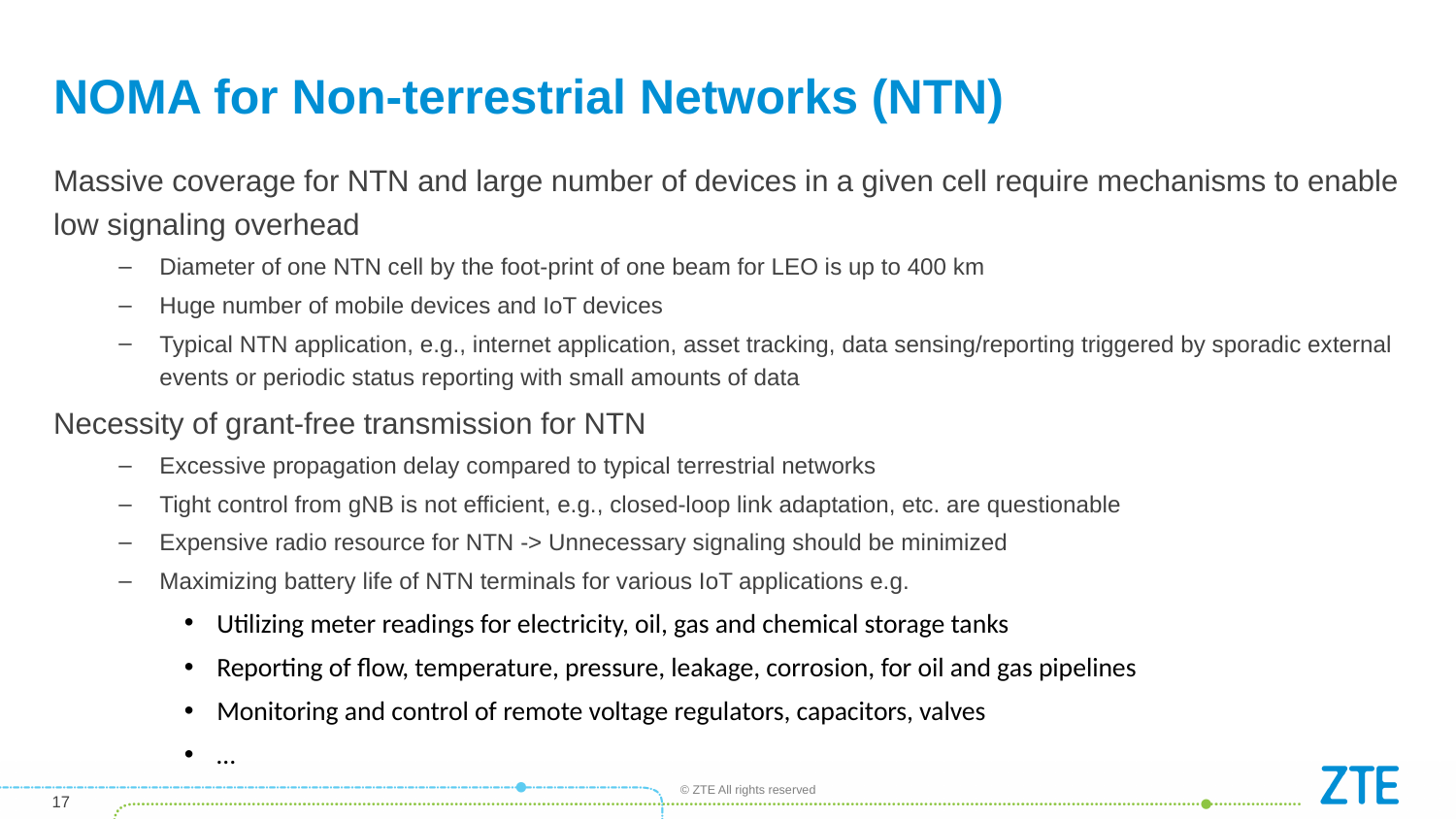

# NOMA for Non-terrestrial Networks (NTN)
Massive coverage for NTN and large number of devices in a given cell require mechanisms to enable low signaling overhead
Diameter of one NTN cell by the foot-print of one beam for LEO is up to 400 km
Huge number of mobile devices and IoT devices
Typical NTN application, e.g., internet application, asset tracking, data sensing/reporting triggered by sporadic external events or periodic status reporting with small amounts of data
Necessity of grant-free transmission for NTN
Excessive propagation delay compared to typical terrestrial networks
Tight control from gNB is not efficient, e.g., closed-loop link adaptation, etc. are questionable
Expensive radio resource for NTN -> Unnecessary signaling should be minimized
Maximizing battery life of NTN terminals for various IoT applications e.g.
Utilizing meter readings for electricity, oil, gas and chemical storage tanks
Reporting of flow, temperature, pressure, leakage, corrosion, for oil and gas pipelines
Monitoring and control of remote voltage regulators, capacitors, valves
…